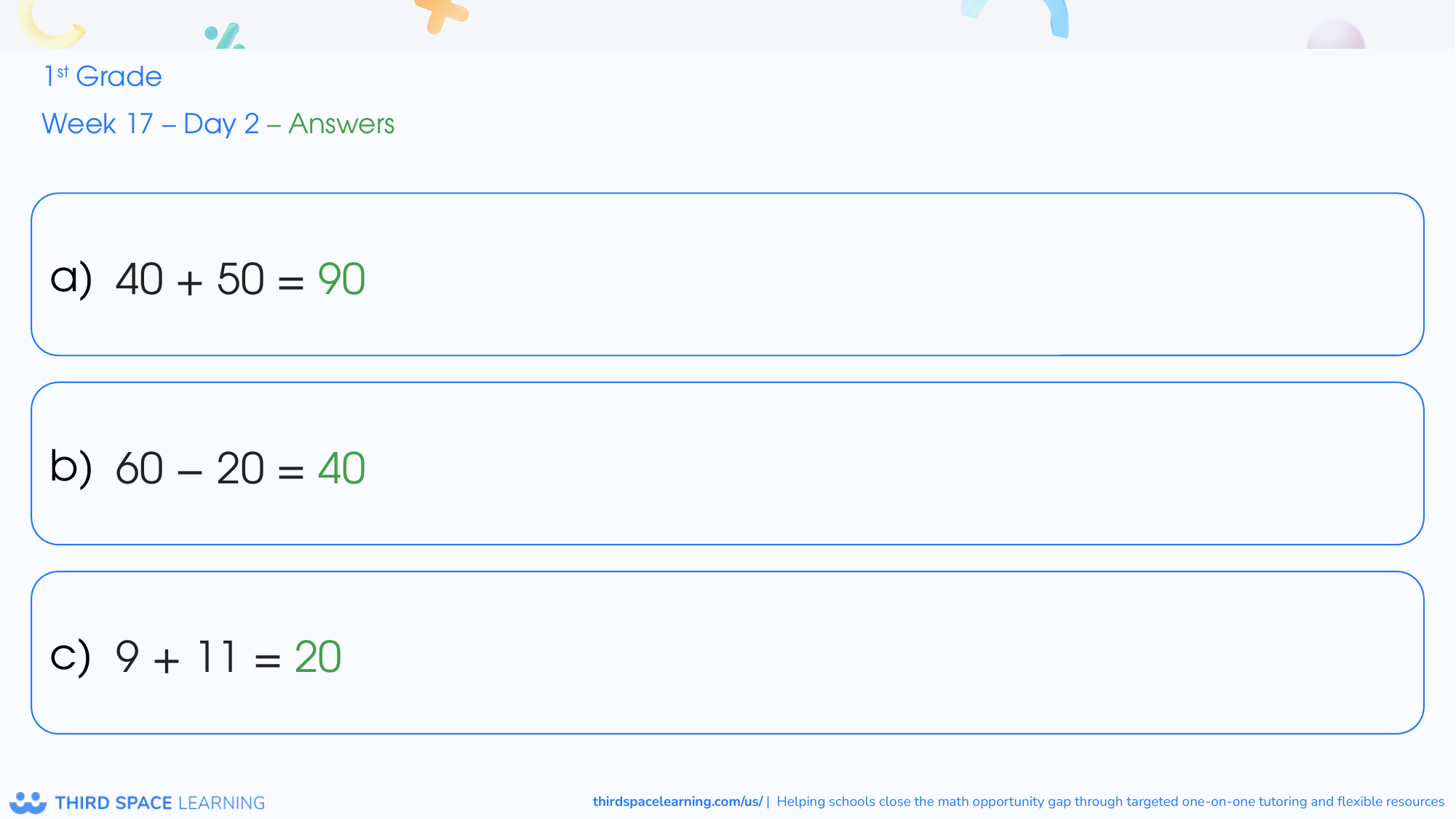

1st Grade
Week 17 – Day 2 – Answers
40 + 50 = 90
60 − 20 = 40
9 + 11 = 20